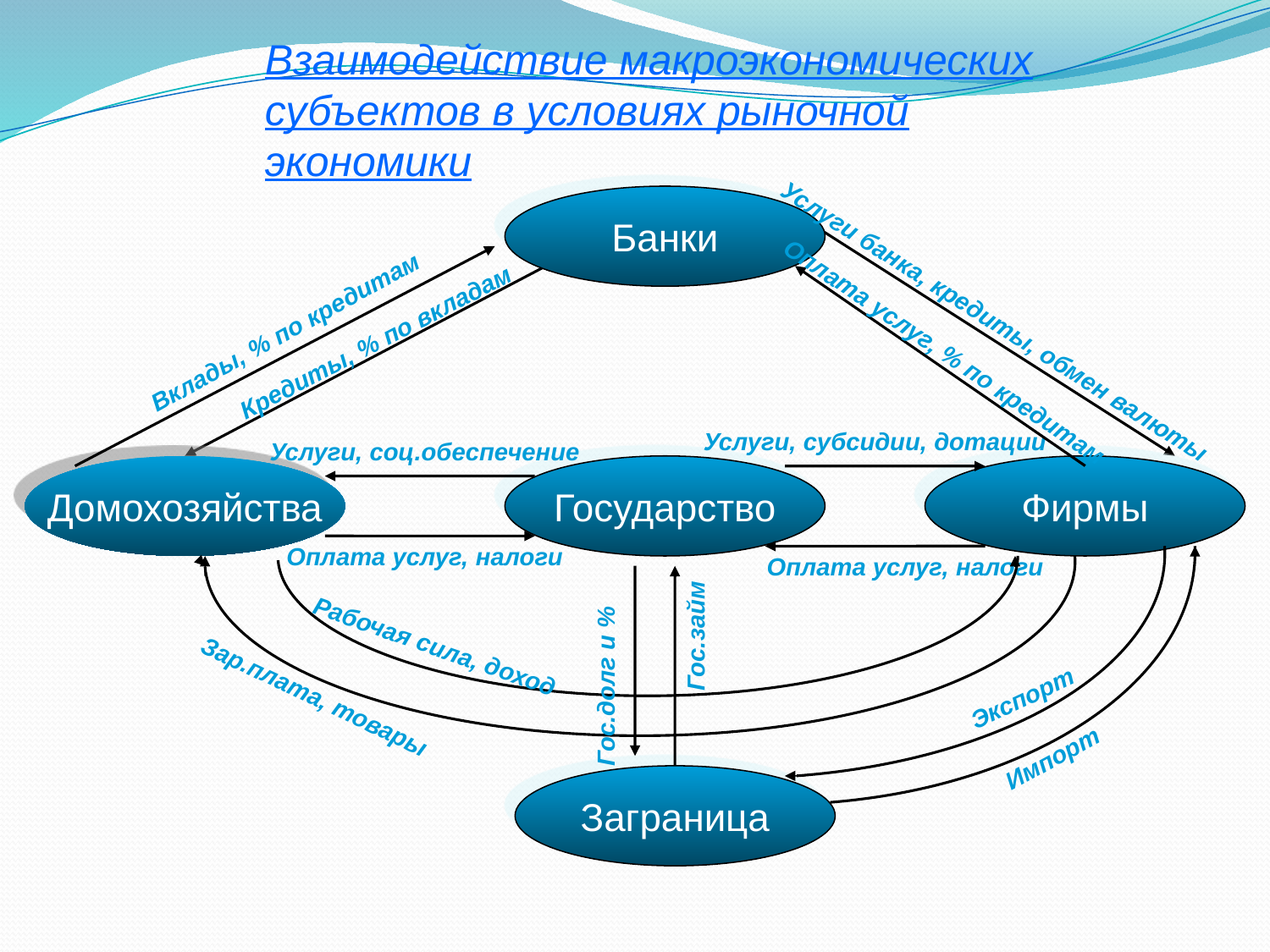

# Взаимодействие макроэкономических субъектов в условиях рыночной экономики
Банки

Услуги банка, кредиты, обмен валюты
Вклады, % по кредитам
Кредиты, % по вкладам
Оплата услуг, % по кредитам
Услуги, субсидии, дотации
Услуги, соц.обеспечение
Домохозяйства
Государство
Фирмы

Оплата услуг, налоги

Оплата услуг, налоги

Гос.займ
Рабочая сила, доход
Гос.долг и %
Зар.плата, товары
Экспорт
Импорт
Заграница